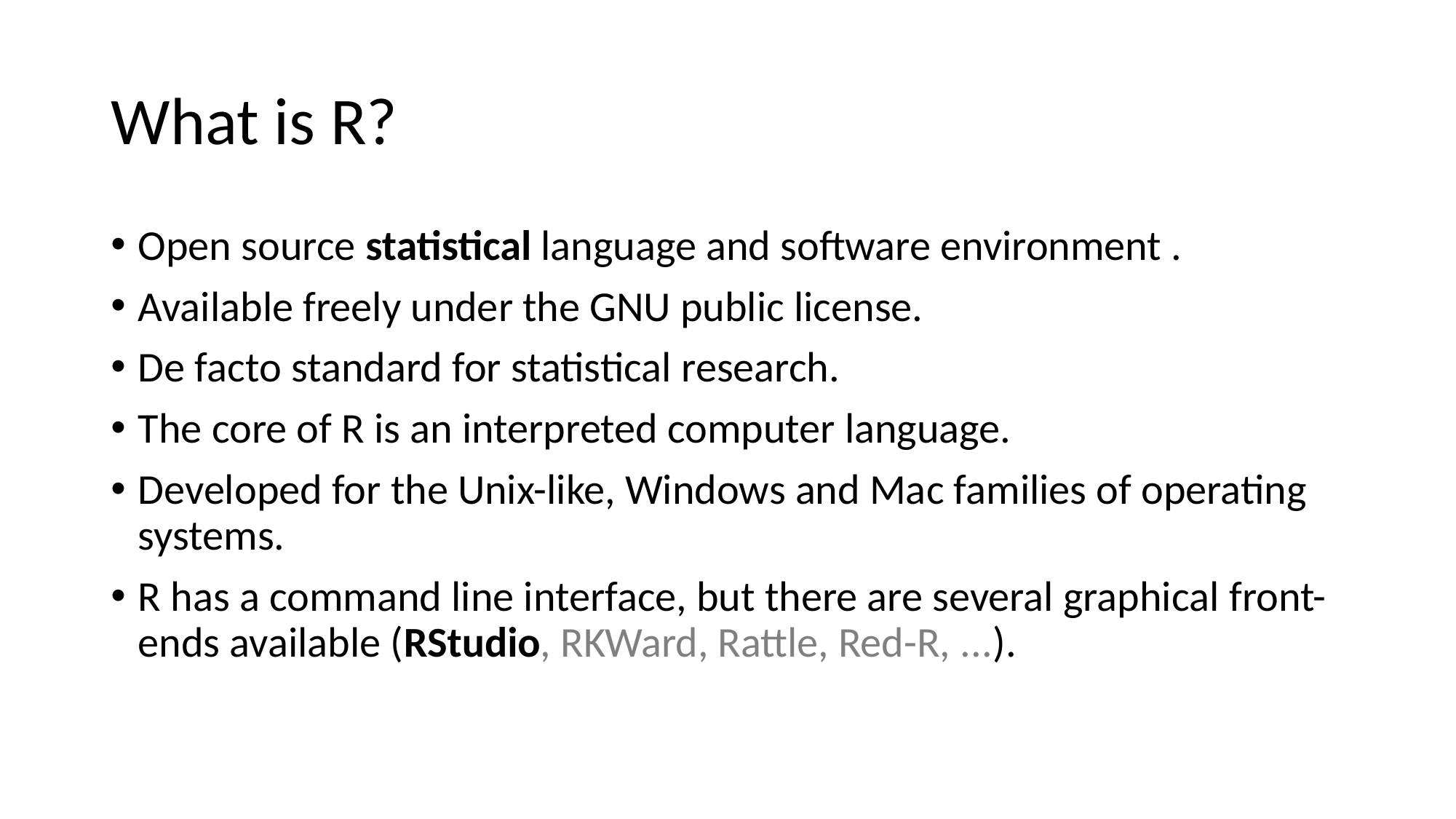

# What is R?
Open source statistical language and software environment .
Available freely under the GNU public license.
De facto standard for statistical research.
The core of R is an interpreted computer language.
Developed for the Unix-like, Windows and Mac families of operating systems.
R has a command line interface, but there are several graphical front-ends available (RStudio, RKWard, Rattle, Red-R, ...).